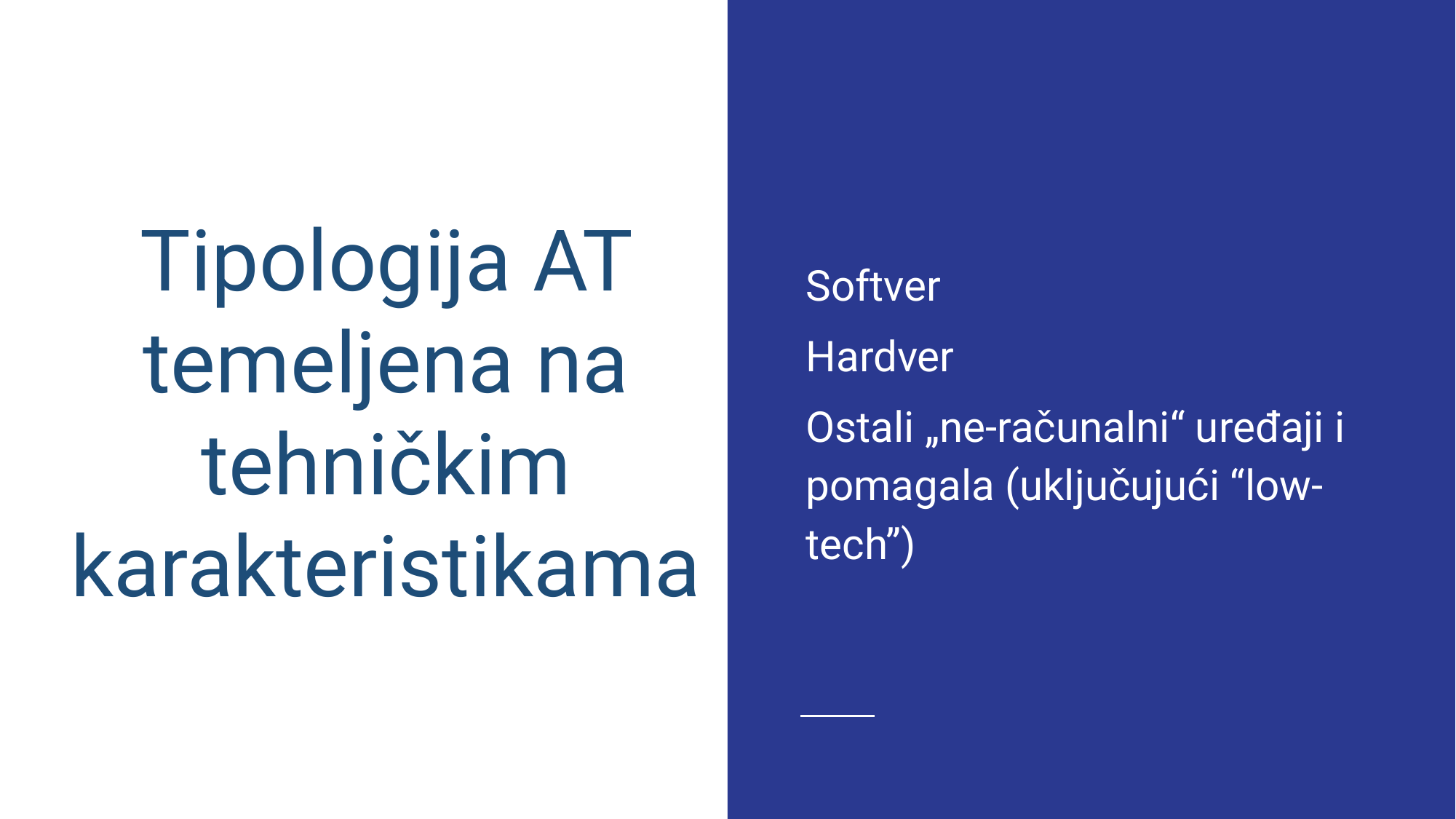

Softver
Hardver
Ostali „ne-računalni“ uređaji i pomagala (uključujući “low-tech”)
# Tipologija AT temeljena na tehničkim karakteristikama